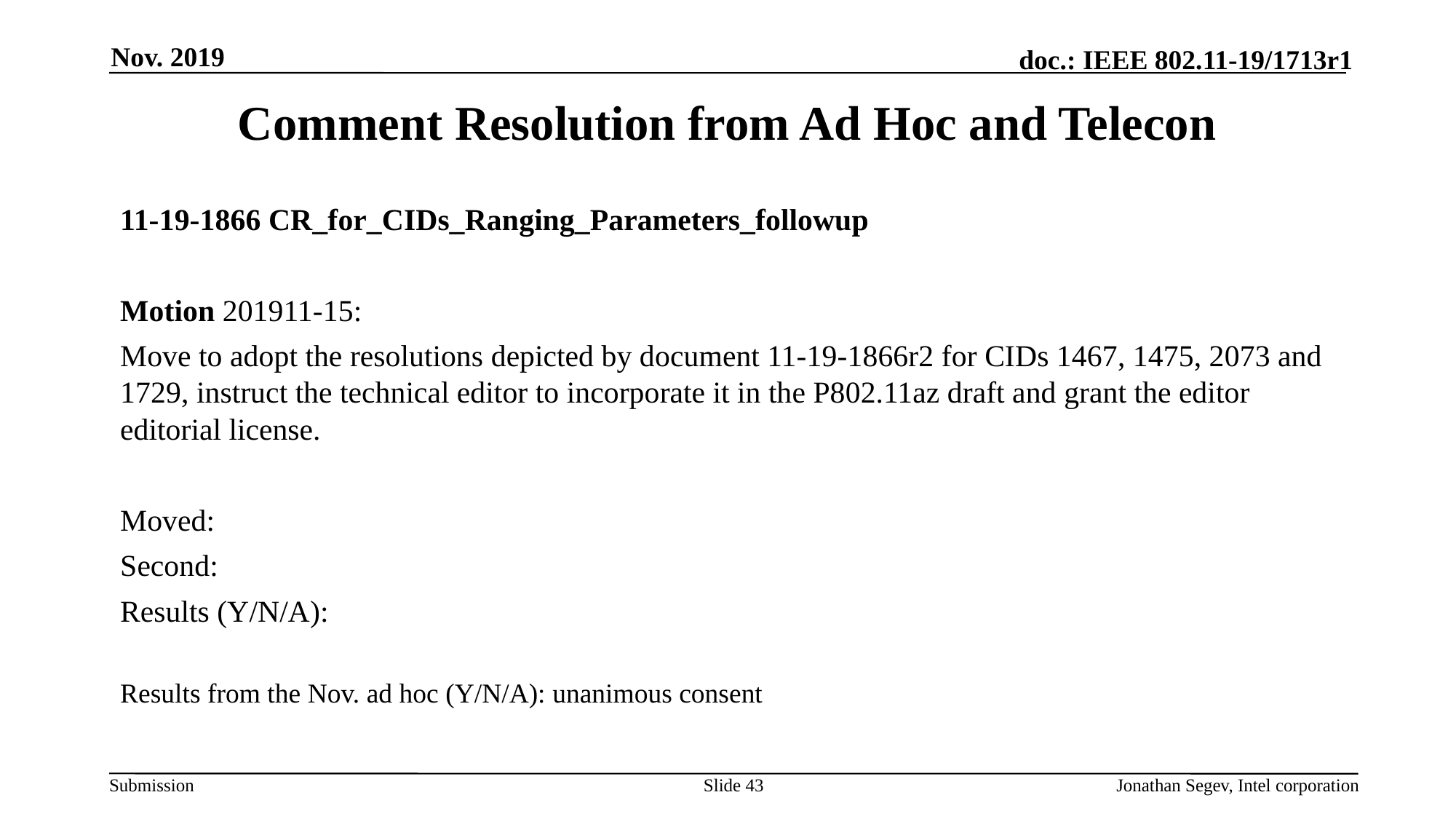

Nov. 2019
# Comment Resolution from Ad Hoc and Telecon
11-19-1866 CR_for_CIDs_Ranging_Parameters_followup

Motion 201911-15:
Move to adopt the resolutions depicted by document 11-19-1866r2 for CIDs 1467, 1475, 2073 and 1729, instruct the technical editor to incorporate it in the P802.11az draft and grant the editor editorial license.

Moved:
Second:
Results (Y/N/A):

Results from the Nov. ad hoc (Y/N/A): unanimous consent

Slide 43
Jonathan Segev, Intel corporation